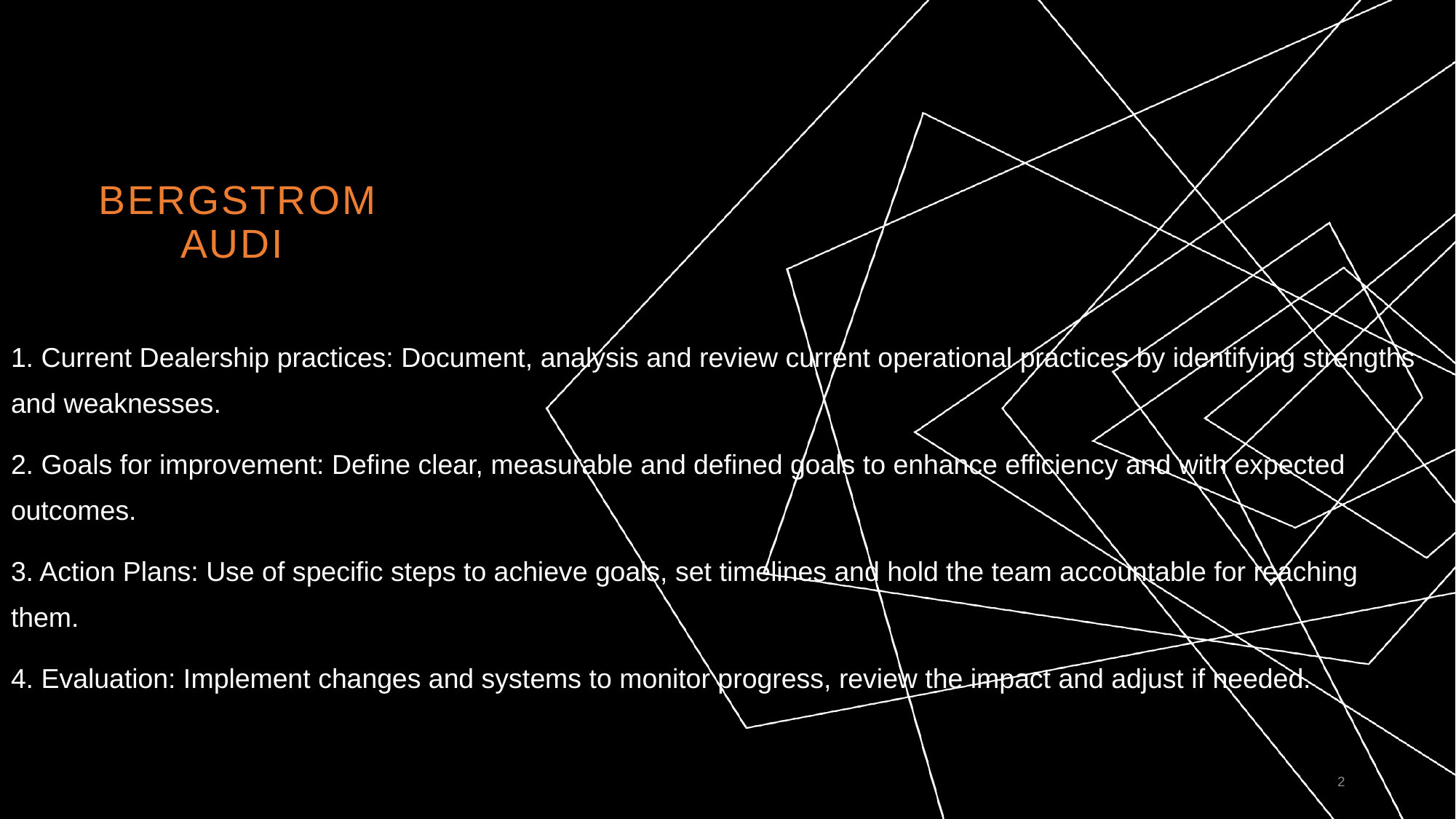

# BERGSTROM AUDI
1. Current Dealership practices: Document, analysis and review current operational practices by identifying strengths and weaknesses.
2. Goals for improvement: Define clear, measurable and defined goals to enhance efficiency and with expected  outcomes.
3. Action Plans: Use of specific steps to achieve goals, set timelines and hold the team accountable for reaching them.
4. Evaluation: Implement changes and systems to monitor progress, review the impact and adjust if needed.

2